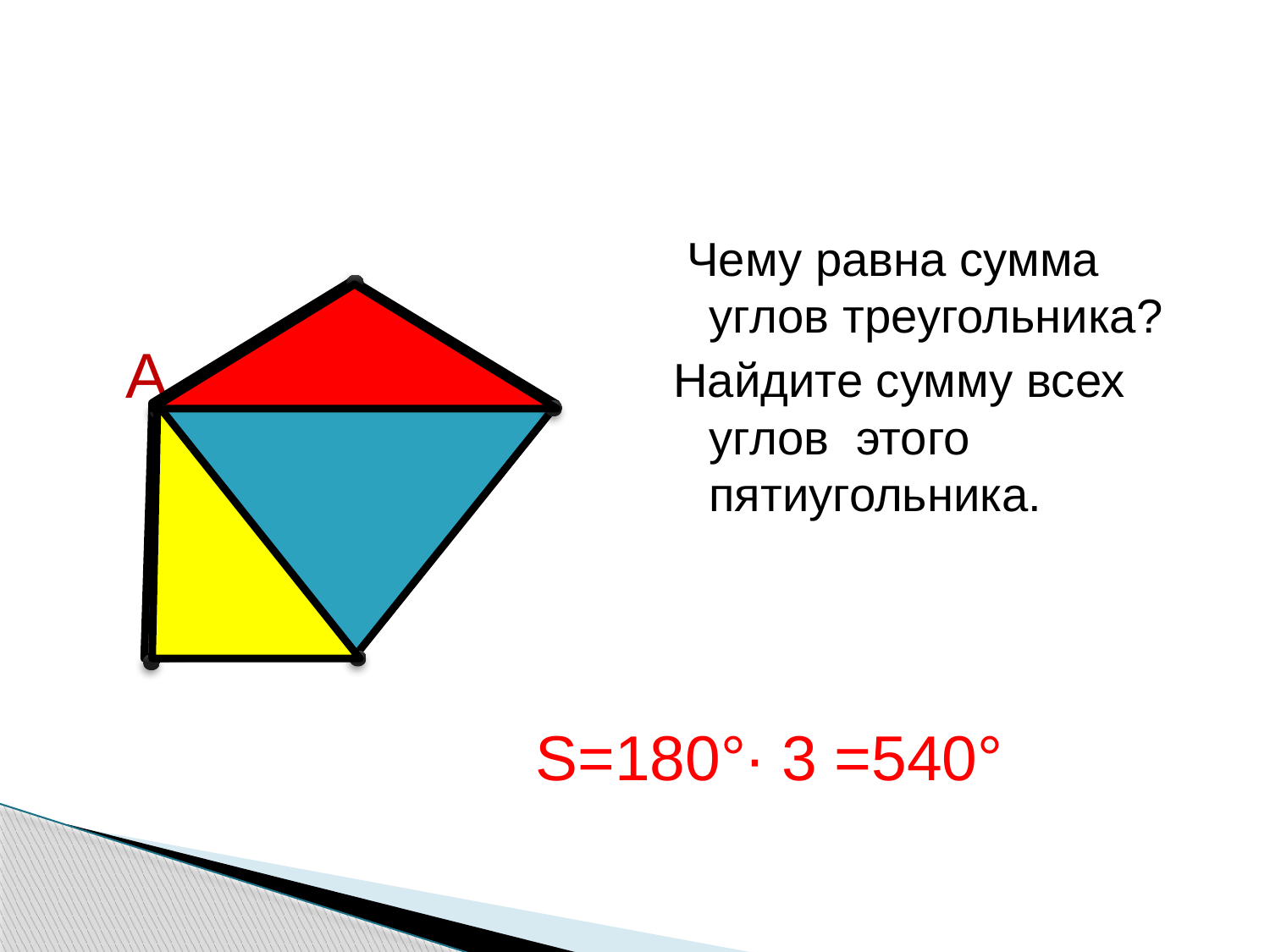

#
 Чему равна сумма углов треугольника?
Найдите сумму всех углов  этого пятиугольника.

А

S=180°∙ 3 =540°